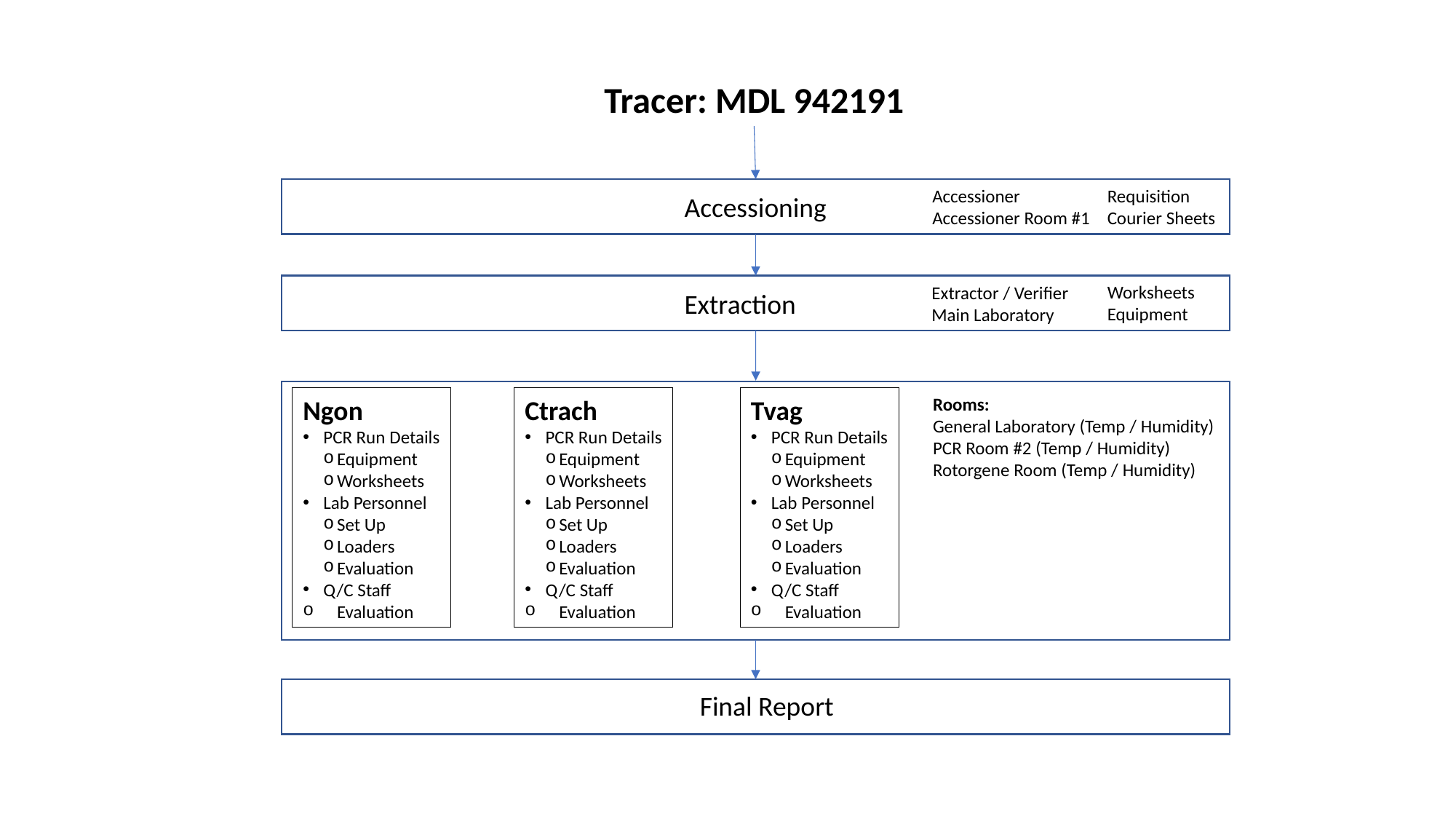

Tracer: MDL 942191

Requisition
Courier Sheets
Accessioner
Accessioner Room #1
Accessioning

Worksheets
Equipment
Extractor / Verifier
Main Laboratory
Extraction

Ngon
PCR Run Details
Equipment
Worksheets
Lab Personnel
Set Up
Loaders
Evaluation
Q/C Staff
Evaluation
Ctrach
PCR Run Details
Equipment
Worksheets
Lab Personnel
Set Up
Loaders
Evaluation
Q/C Staff
Evaluation
Tvag
PCR Run Details
Equipment
Worksheets
Lab Personnel
Set Up
Loaders
Evaluation
Q/C Staff
Evaluation
Rooms:
General Laboratory (Temp / Humidity)
PCR Room #2 (Temp / Humidity)
Rotorgene Room (Temp / Humidity)

Final Report